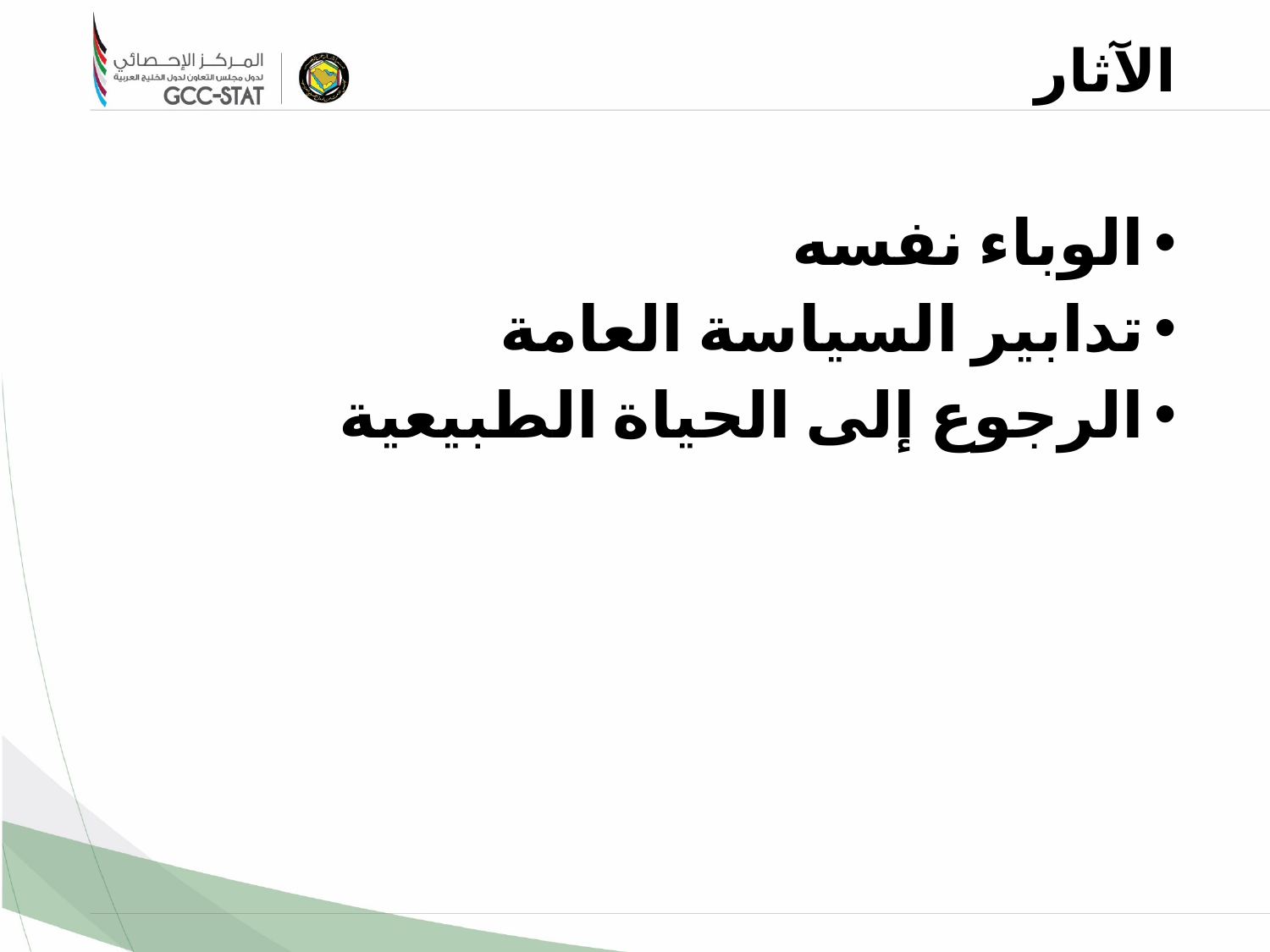

الآثار
الوباء نفسه
تدابير السياسة العامة
الرجوع إلى الحياة الطبيعية